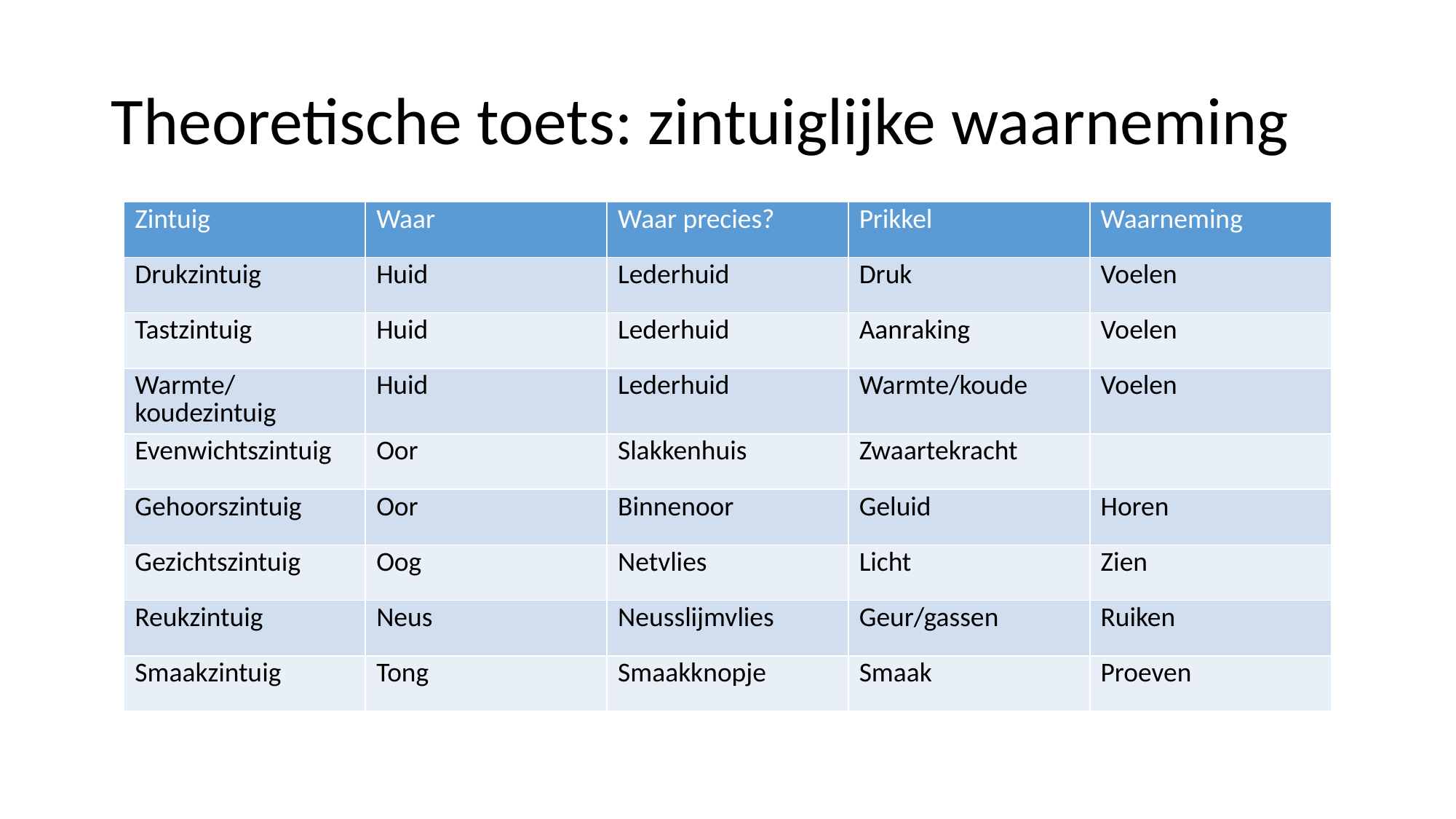

# Theoretische toets: zintuiglijke waarneming
| Zintuig | Waar | Waar precies? | Prikkel | Waarneming |
| --- | --- | --- | --- | --- |
| Drukzintuig | Huid | Lederhuid | Druk | Voelen |
| Tastzintuig | Huid | Lederhuid | Aanraking | Voelen |
| Warmte/koudezintuig | Huid | Lederhuid | Warmte/koude | Voelen |
| Evenwichtszintuig | Oor | Slakkenhuis | Zwaartekracht |  |
| Gehoorszintuig | Oor | Binnenoor | Geluid | Horen |
| Gezichtszintuig | Oog | Netvlies | Licht | Zien |
| Reukzintuig | Neus | Neusslijmvlies | Geur/gassen | Ruiken |
| Smaakzintuig | Tong | Smaakknopje | Smaak | Proeven |